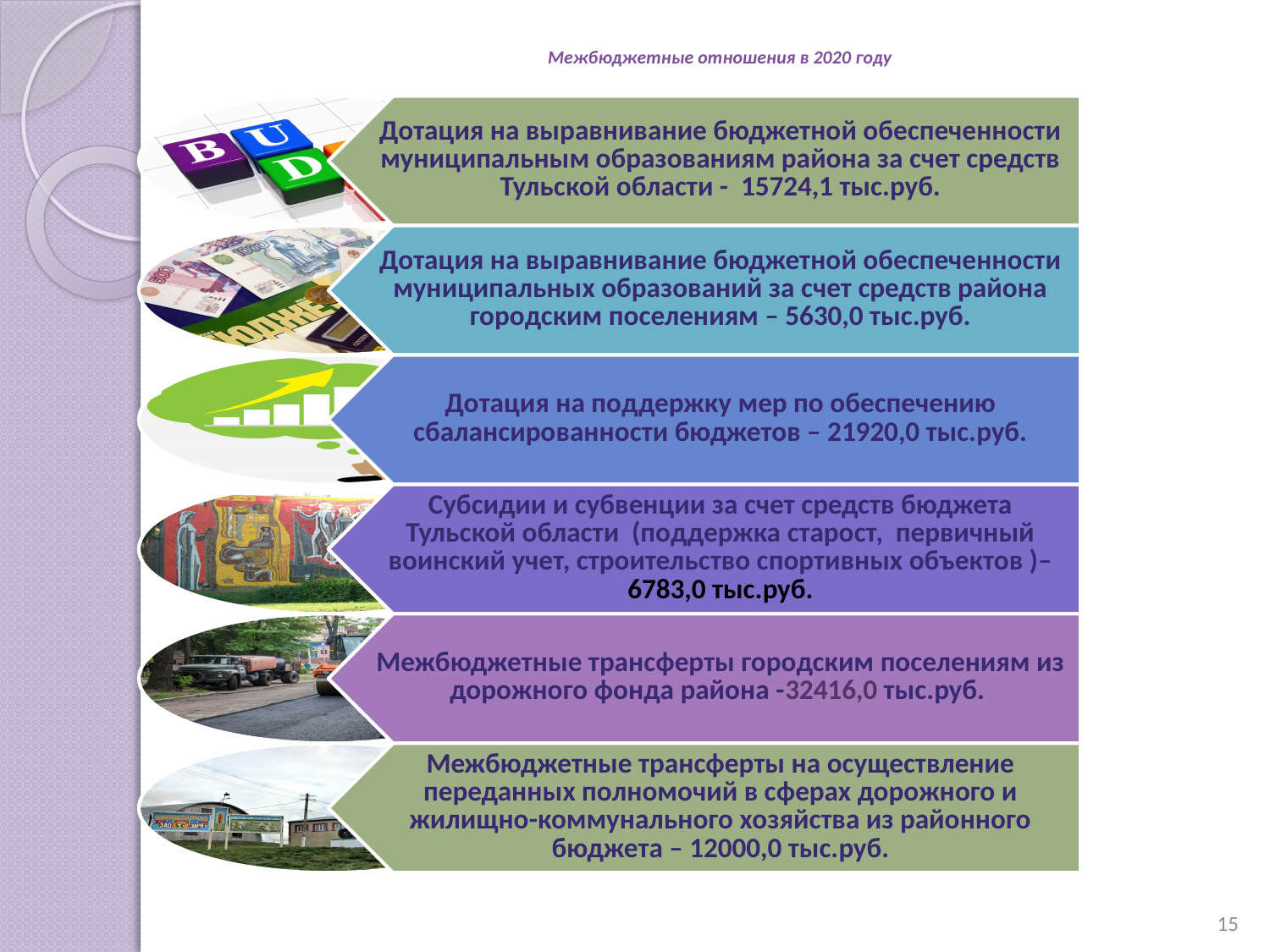

# Межбюджетные отношения в 2020 году
Дотация на выравнивание бюджетной обеспеченности муниципальным образованиям района за счет средств Тульской области -  15724,1 тыс.руб.
Дотация на выравнивание бюджетной обеспеченности муниципальных образований за счет средств района городским поселениям – 5630,0 тыс.руб.
Дотация на поддержку мер по обеспечению сбалансированности бюджетов – 21920,0 тыс.руб.
Субсидии и субвенции за счет средств бюджета Тульской области  (поддержка старост,  первичный воинский учет, строительство спортивных объектов )– 6783,0 тыс.руб.
Межбюджетные трансферты городским поселениям из дорожного фонда района -32416,0 тыс.руб.
Межбюджетные трансферты на осуществление переданных полномочий в сферах дорожного и жилищно-коммунального хозяйства из районного бюджета – 12000,0 тыс.руб.
15